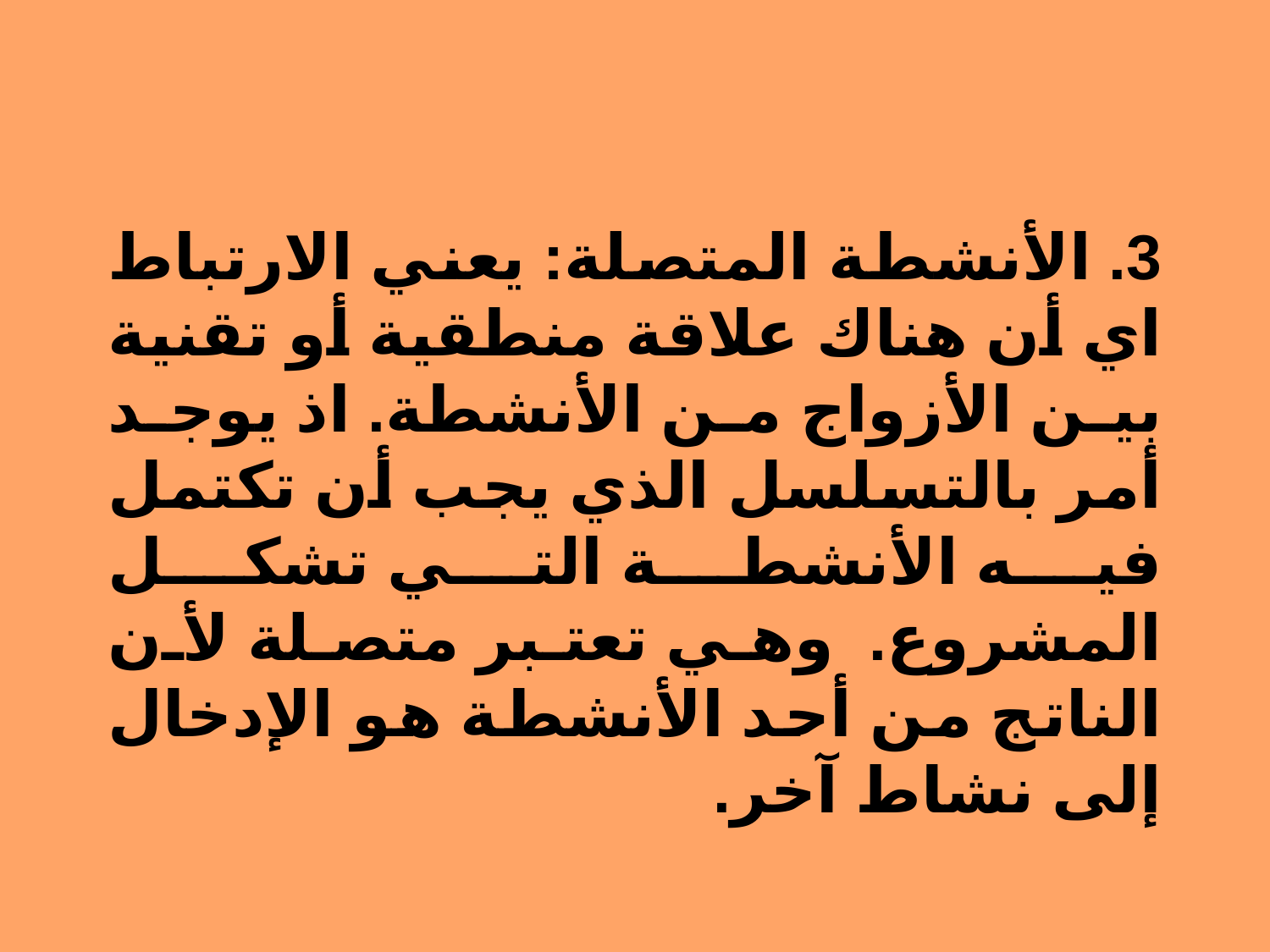

# 3. الأنشطة المتصلة: يعني الارتباط اي أن هناك علاقة منطقية أو تقنية بين الأزواج من الأنشطة. اذ يوجد أمر بالتسلسل الذي يجب أن تكتمل فيه الأنشطة التي تشكل المشروع.  وهي تعتبر متصلة لأن الناتج من أحد الأنشطة هو الإدخال إلى نشاط آخر.